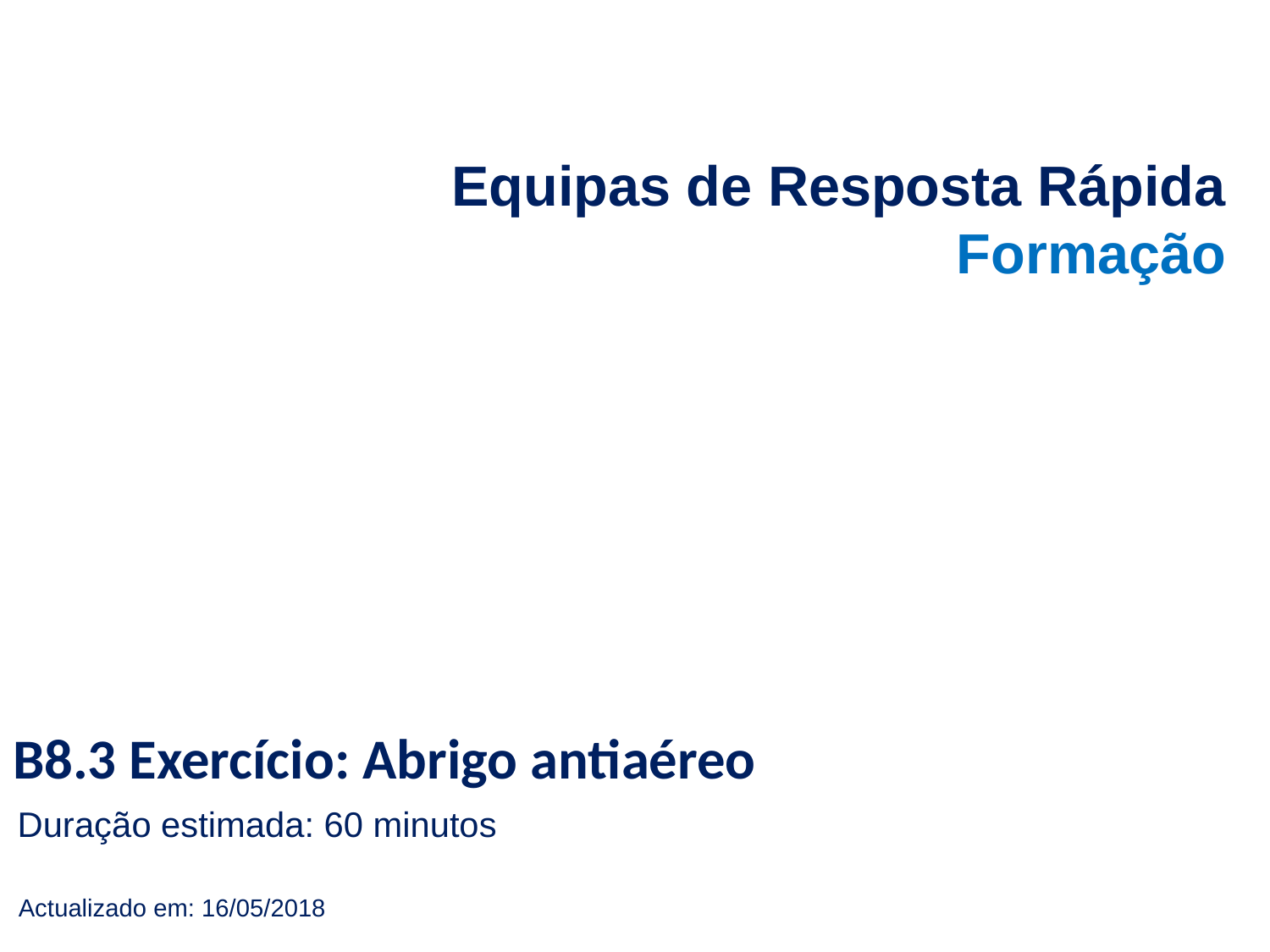

Equipas de Resposta Rápida
Formação
B8.3 Exercício: Abrigo antiaéreo
Duração estimada: 60 minutos
Actualizado em: 16/05/2018